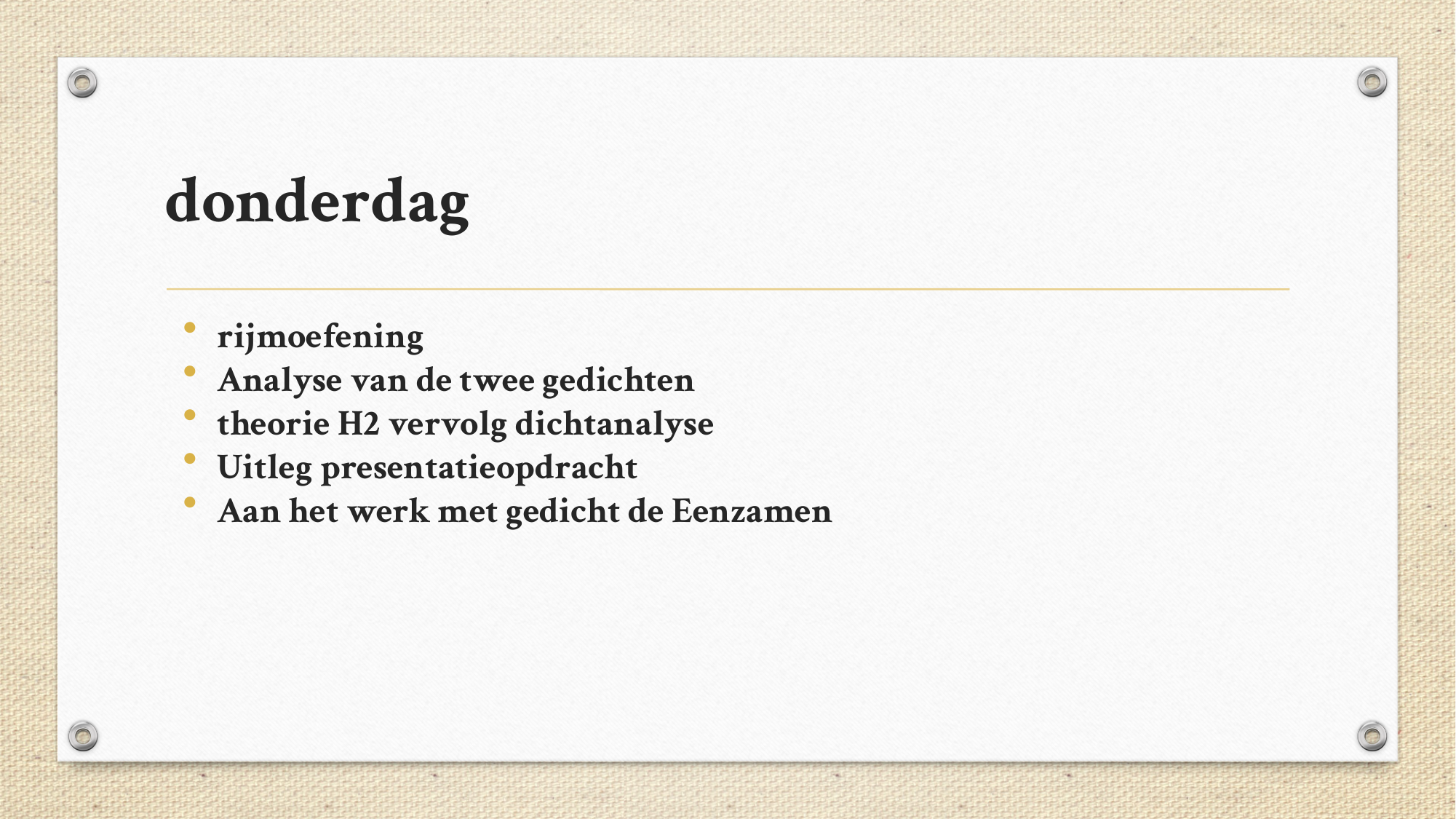

donderdag
rijmoefening
Analyse van de twee gedichten
theorie H2 vervolg dichtanalyse
Uitleg presentatieopdracht
Aan het werk met gedicht de Eenzamen